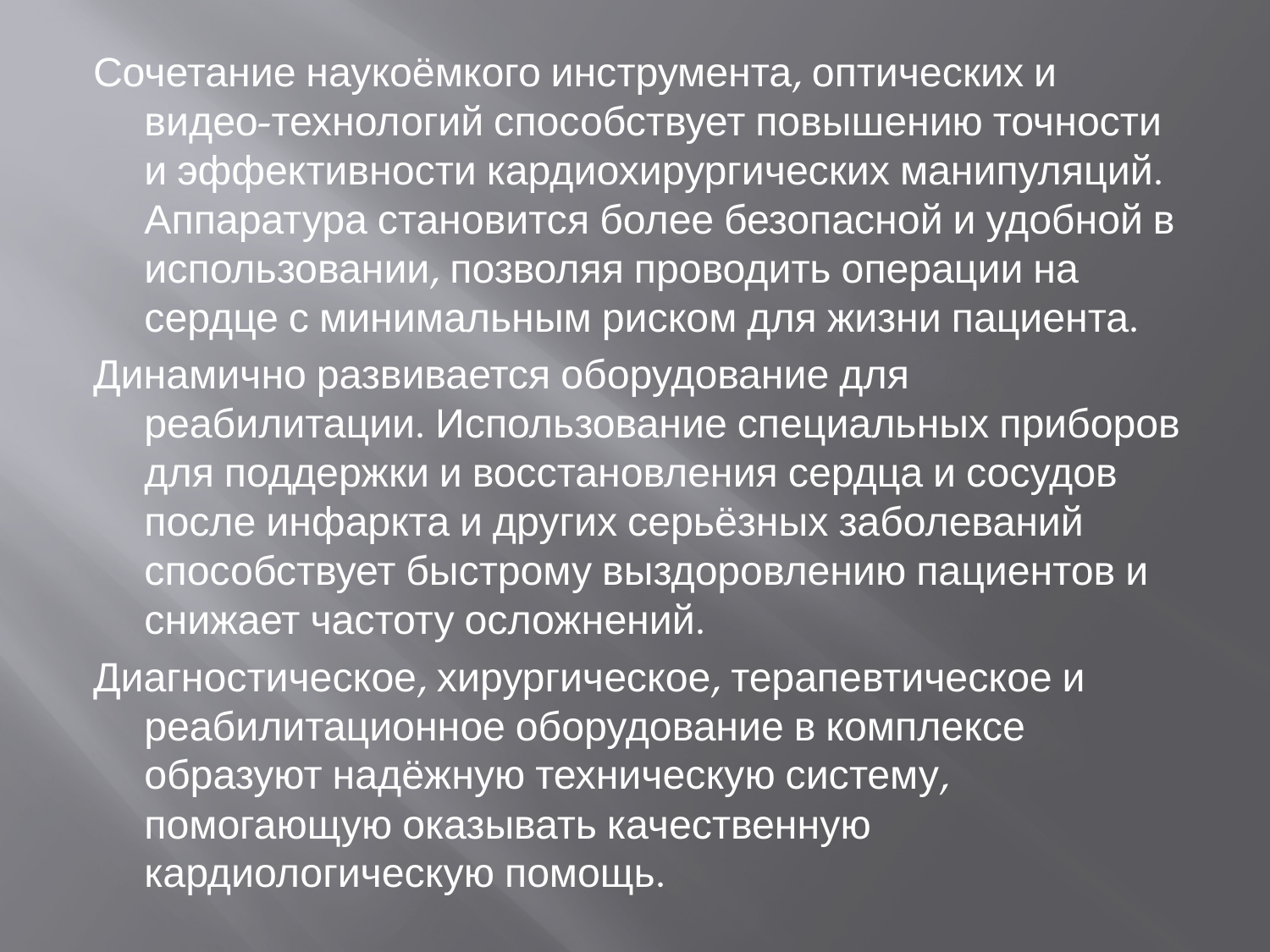

Сочетание наукоёмкого инструмента, оптических и видео-технологий способствует повышению точности и эффективности кардиохирургических манипуляций. Аппаратура становится более безопасной и удобной в использовании, позволяя проводить операции на сердце с минимальным риском для жизни пациента.
Динамично развивается оборудование для реабилитации. Использование специальных приборов для поддержки и восстановления сердца и сосудов после инфаркта и других серьёзных заболеваний способствует быстрому выздоровлению пациентов и снижает частоту осложнений.
Диагностическое, хирургическое, терапевтическое и реабилитационное оборудование в комплексе образуют надёжную техническую систему, помогающую оказывать качественную кардиологическую помощь.